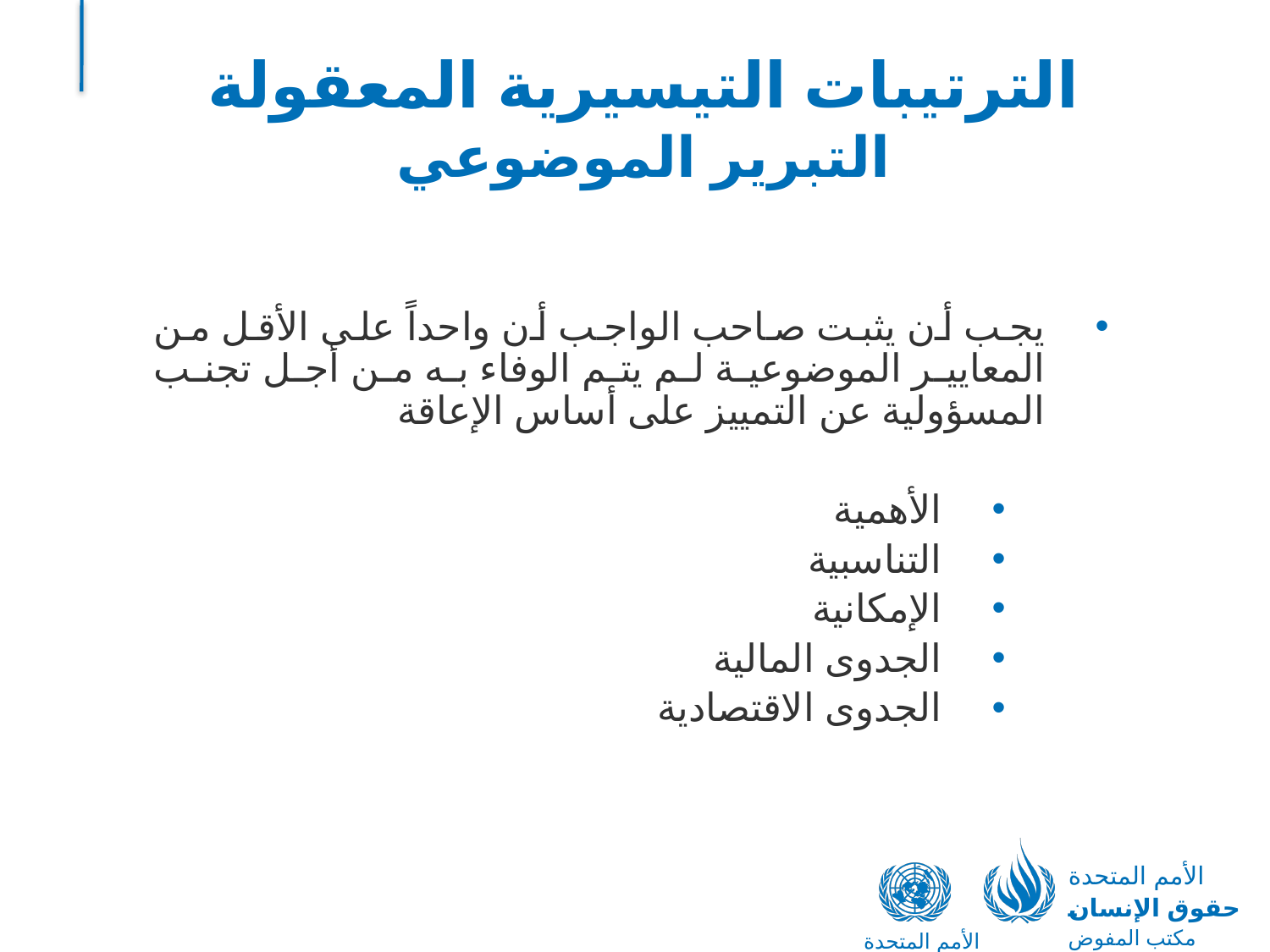

# الترتيبات التيسيرية المعقولة التبرير الموضوعي

يجب أن يثبت صاحب الواجب أن واحداً على الأقل من المعايير الموضوعية لم يتم الوفاء به من أجل تجنب المسؤولية عن التمييز على أساس الإعاقة

الأهمية
التناسبية
الإمكانية
الجدوى المالية
الجدوى الاقتصادية

الأمم المتحدة
حقوق الإنسان
مكتب المفوض السامي
الأمم المتحدة